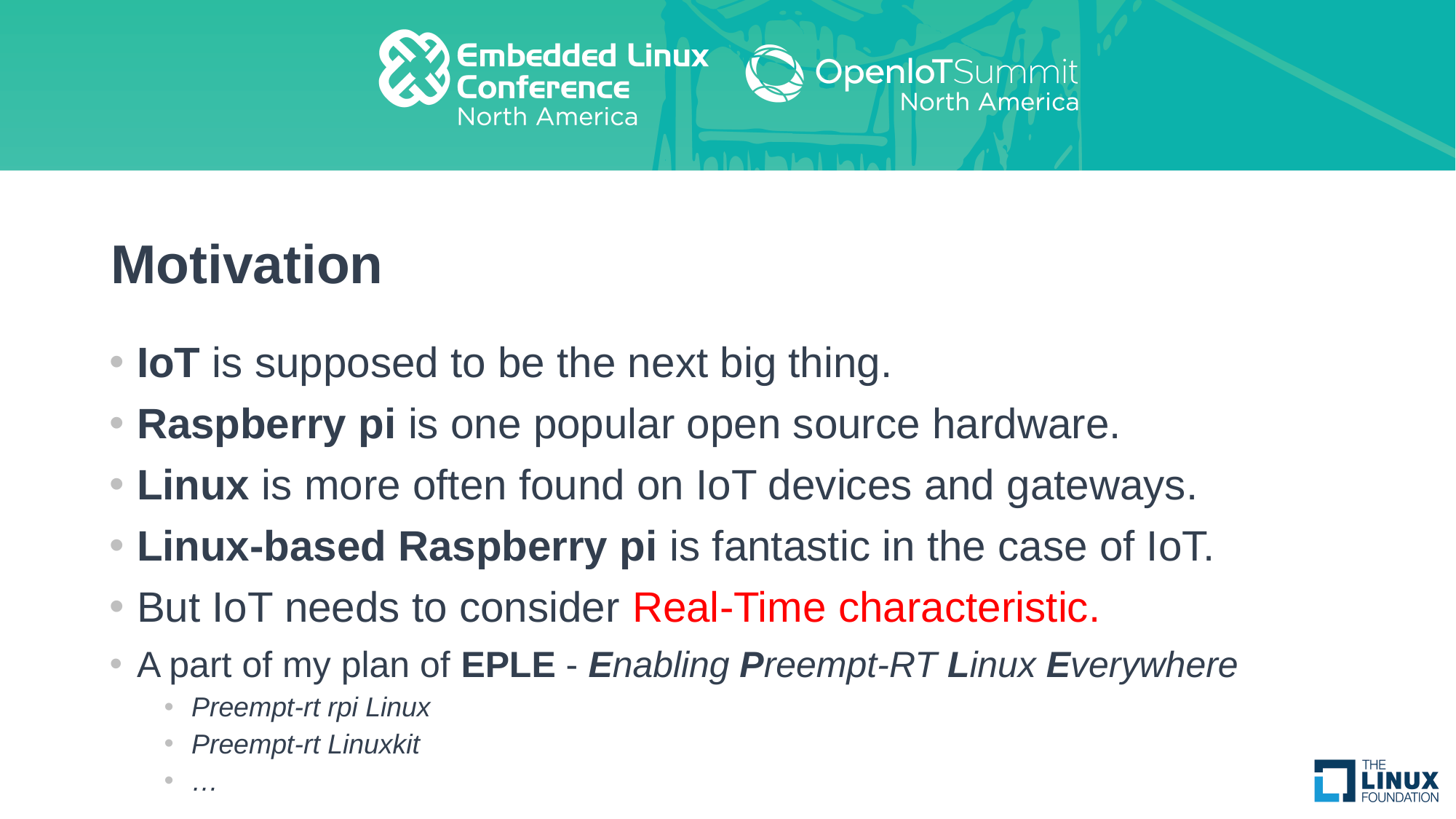

# Motivation
IoT is supposed to be the next big thing.
Raspberry pi is one popular open source hardware.
Linux is more often found on IoT devices and gateways.
Linux-based Raspberry pi is fantastic in the case of IoT.
But IoT needs to consider Real-Time characteristic.
A part of my plan of EPLE - Enabling Preempt-RT Linux Everywhere
Preempt-rt rpi Linux
Preempt-rt Linuxkit
…